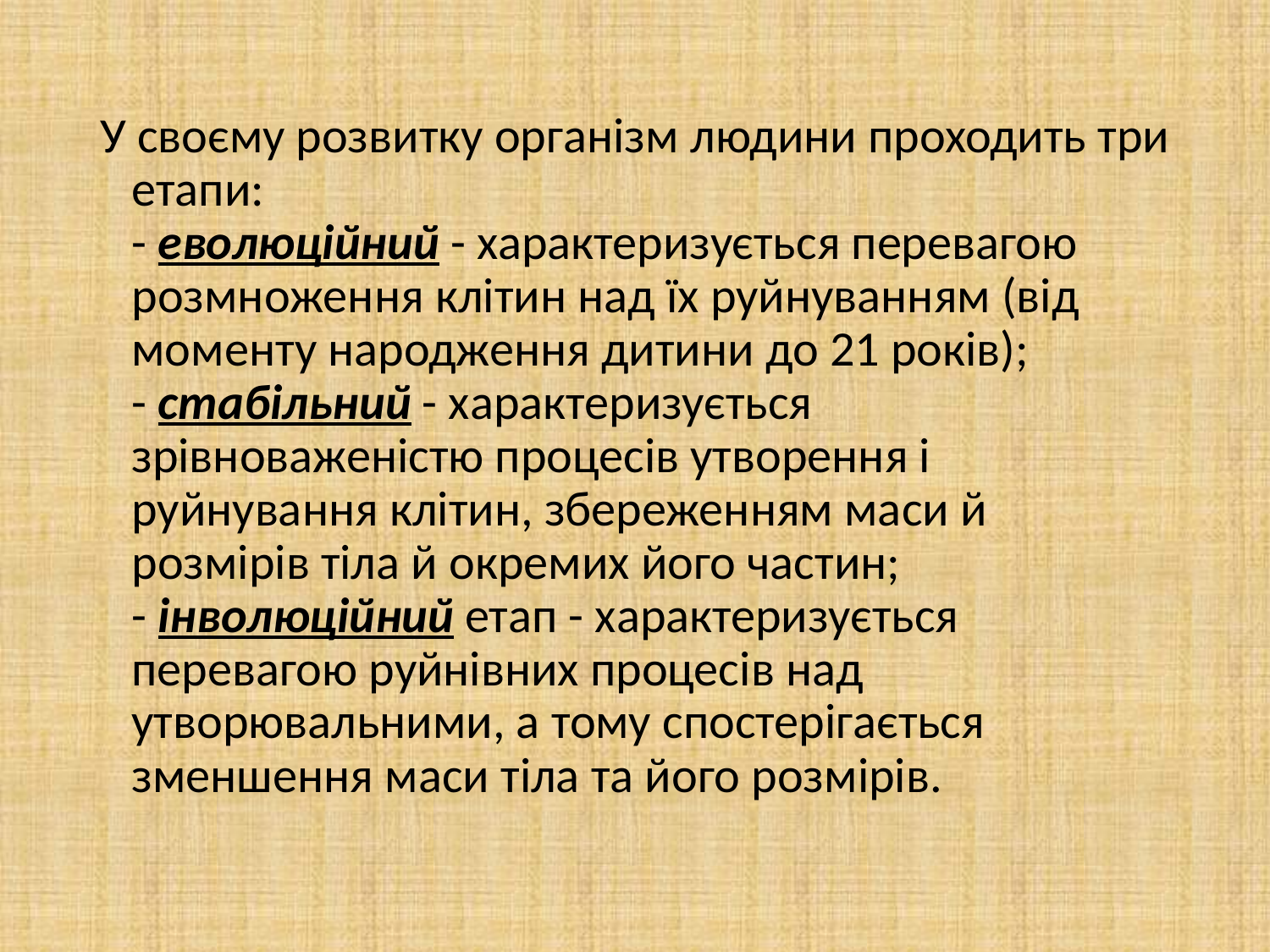

У своєму розвитку організм людини проходить три етапи:
- еволюційний - характеризується перевагою розмноження клітин над їх руйнуванням (від моменту народження дитини до 21 років);
- стабільний - характеризується зрівноваженістю процесів утворення і руйнування клітин, збереженням маси й розмірів тіла й окремих його частин;
- інволюційний етап - характеризується перевагою руйнівних процесів над утворювальними, а тому спостерігається зменшення маси тіла та його розмірів.